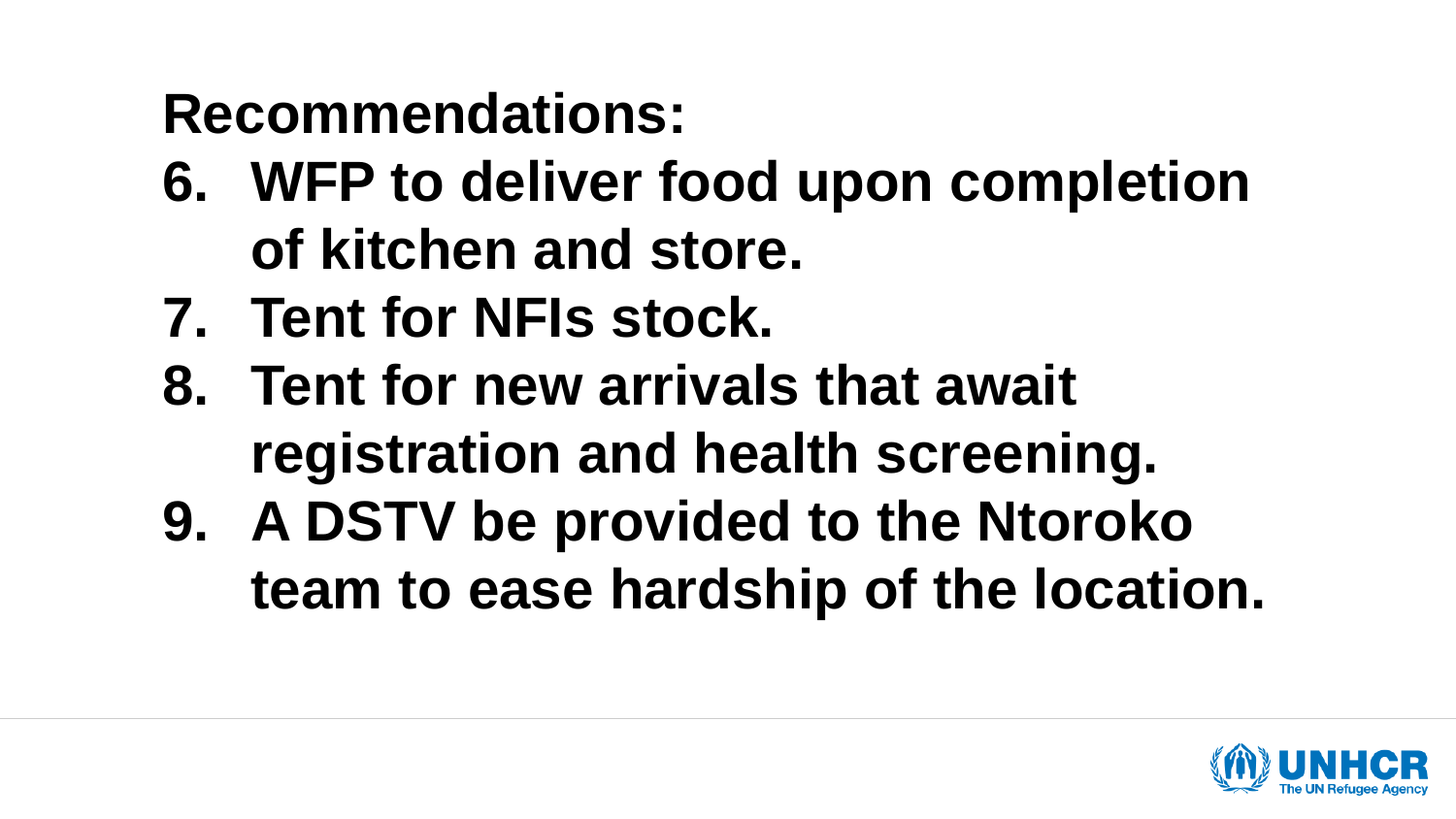

Recommendations:
WFP to deliver food upon completion of kitchen and store.
Tent for NFIs stock.
Tent for new arrivals that await registration and health screening.
A DSTV be provided to the Ntoroko team to ease hardship of the location.